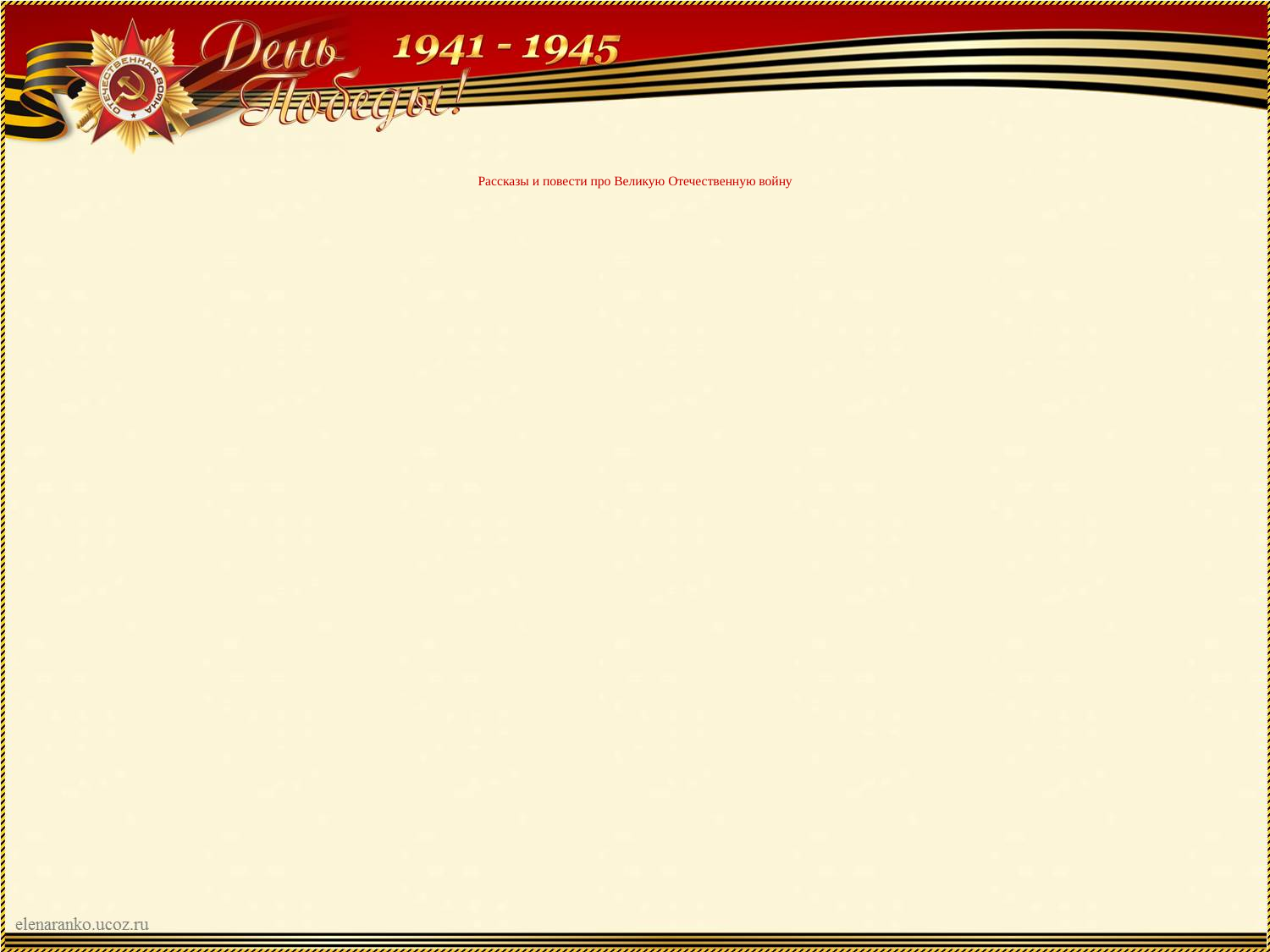

# Рассказы и повести про Великую Отечественную войну